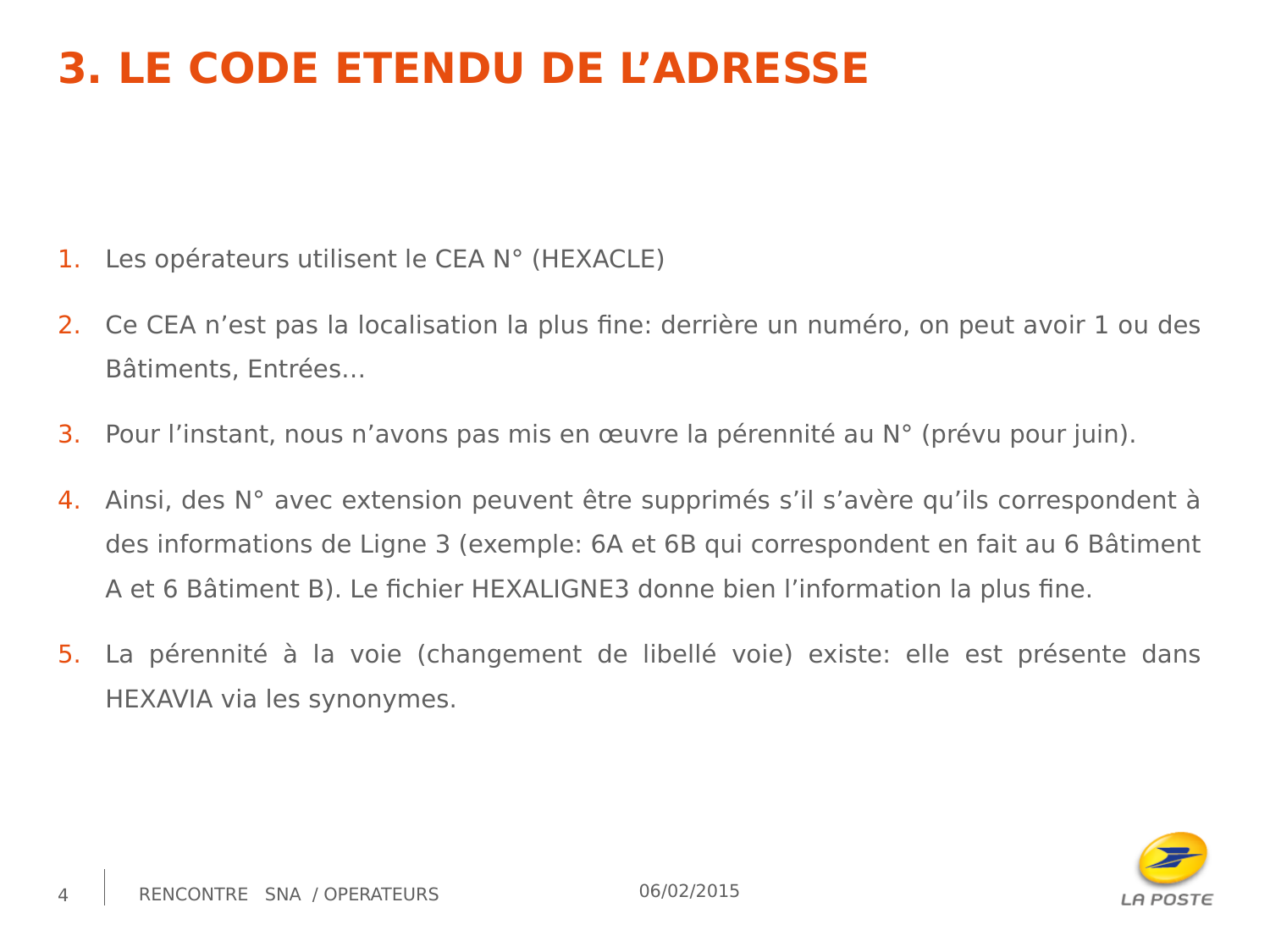

# 3. LE CODE ETENDU DE L’ADRESSE
Les opérateurs utilisent le CEA N° (HEXACLE)
Ce CEA n’est pas la localisation la plus fine: derrière un numéro, on peut avoir 1 ou des Bâtiments, Entrées…
Pour l’instant, nous n’avons pas mis en œuvre la pérennité au N° (prévu pour juin).
Ainsi, des N° avec extension peuvent être supprimés s’il s’avère qu’ils correspondent à des informations de Ligne 3 (exemple: 6A et 6B qui correspondent en fait au 6 Bâtiment A et 6 Bâtiment B). Le fichier HEXALIGNE3 donne bien l’information la plus fine.
La pérennité à la voie (changement de libellé voie) existe: elle est présente dans HEXAVIA via les synonymes.

06/02/2015
Rencontre   sna  / operateurs
4